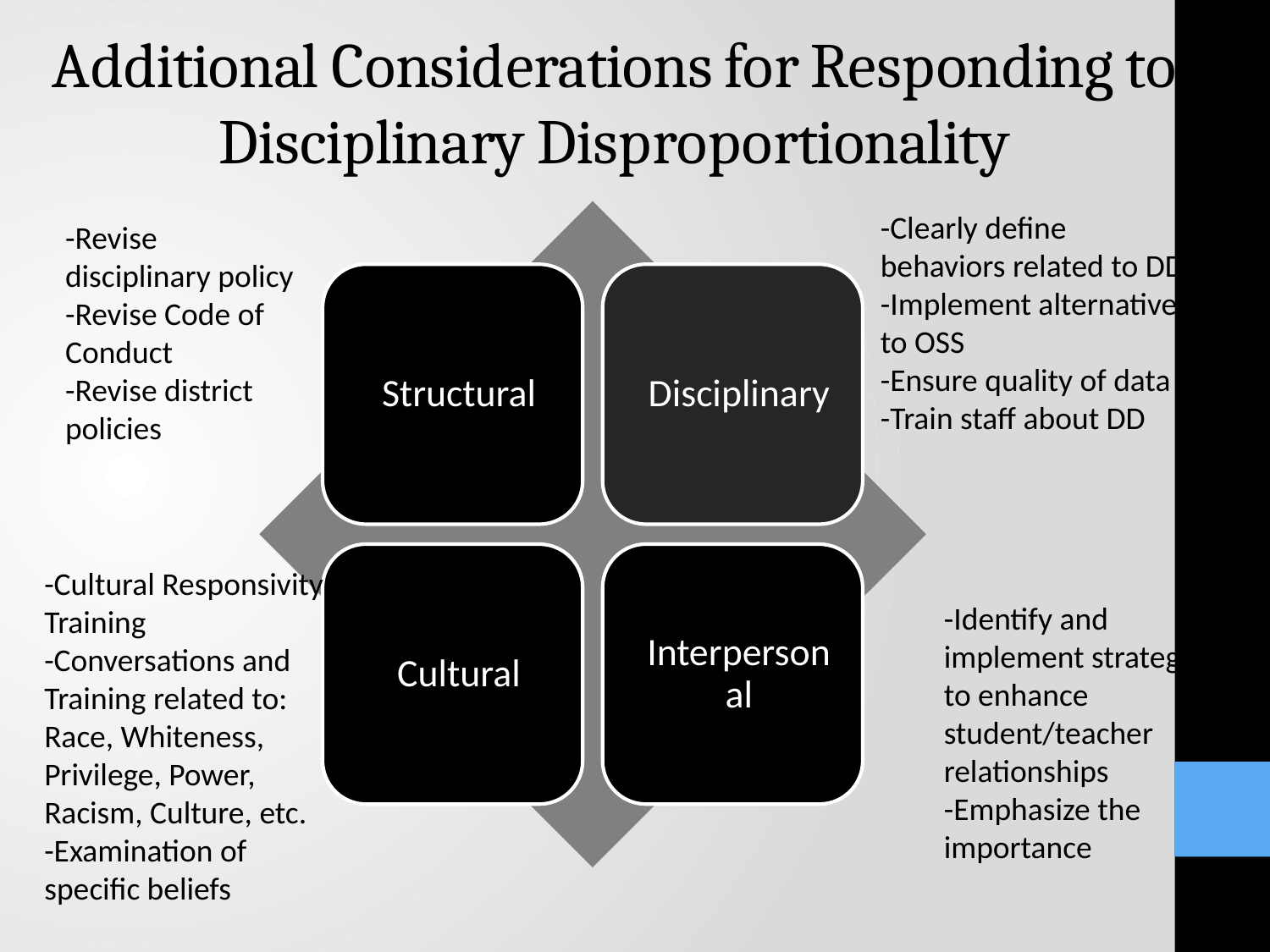

# Additional Considerations for Responding to Disciplinary Disproportionality
Structural
Disciplinary
Cultural
Interpersonal
-Clearly define behaviors related to DD
-Implement alternatives to OSS
-Ensure quality of data
-Train staff about DD
-Revise disciplinary policy
-Revise Code of Conduct
-Revise district policies
-Cultural Responsivity Training
-Conversations and Training related to:
Race, Whiteness, Privilege, Power, Racism, Culture, etc.
-Examination of specific beliefs
-Identify and implement strategies to enhance student/teacher relationships
-Emphasize the importance